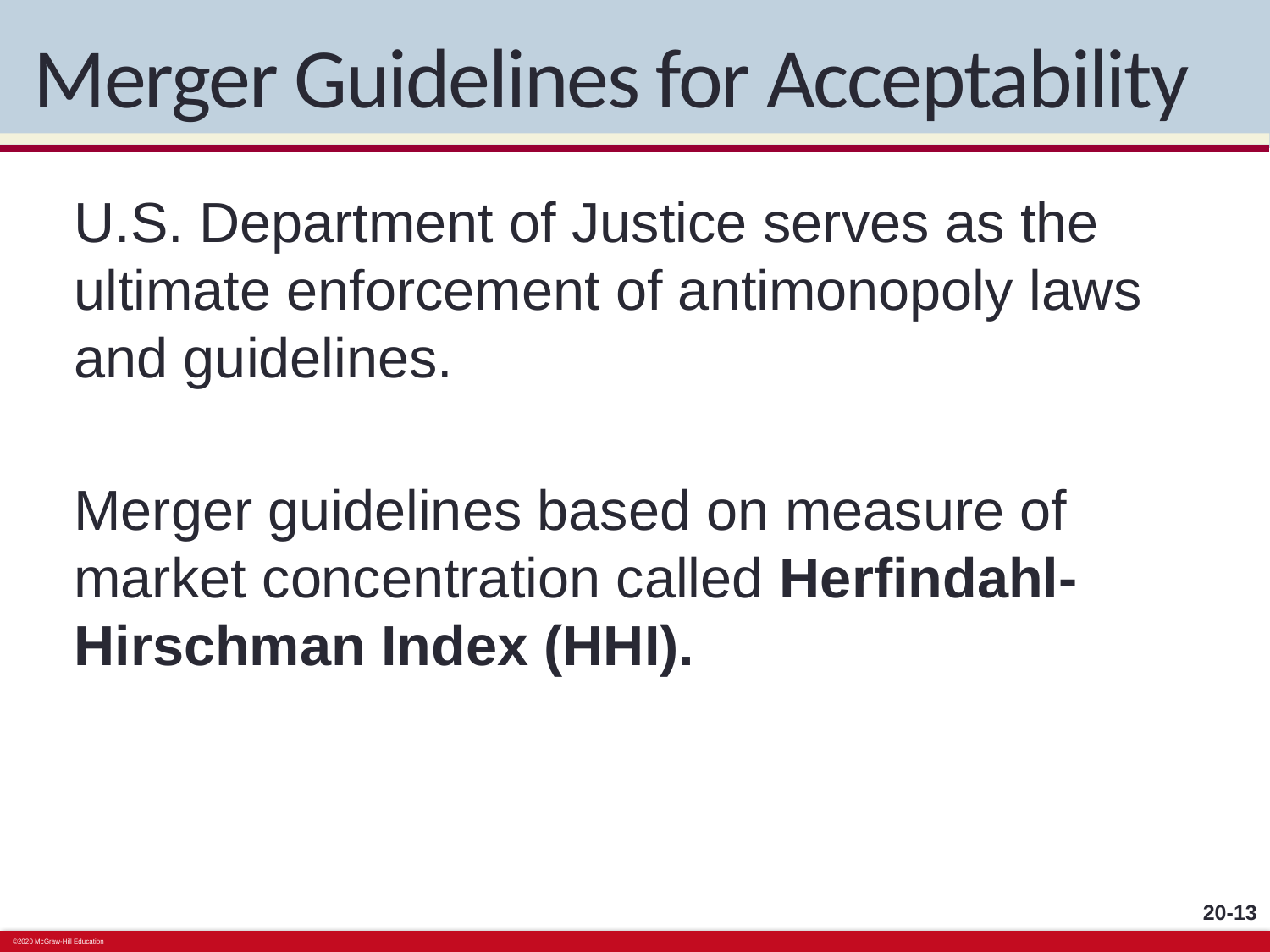

# Merger Guidelines for Acceptability
U.S. Department of Justice serves as the ultimate enforcement of antimonopoly laws and guidelines.
Merger guidelines based on measure of market concentration called Herfindahl-Hirschman Index (HHI).